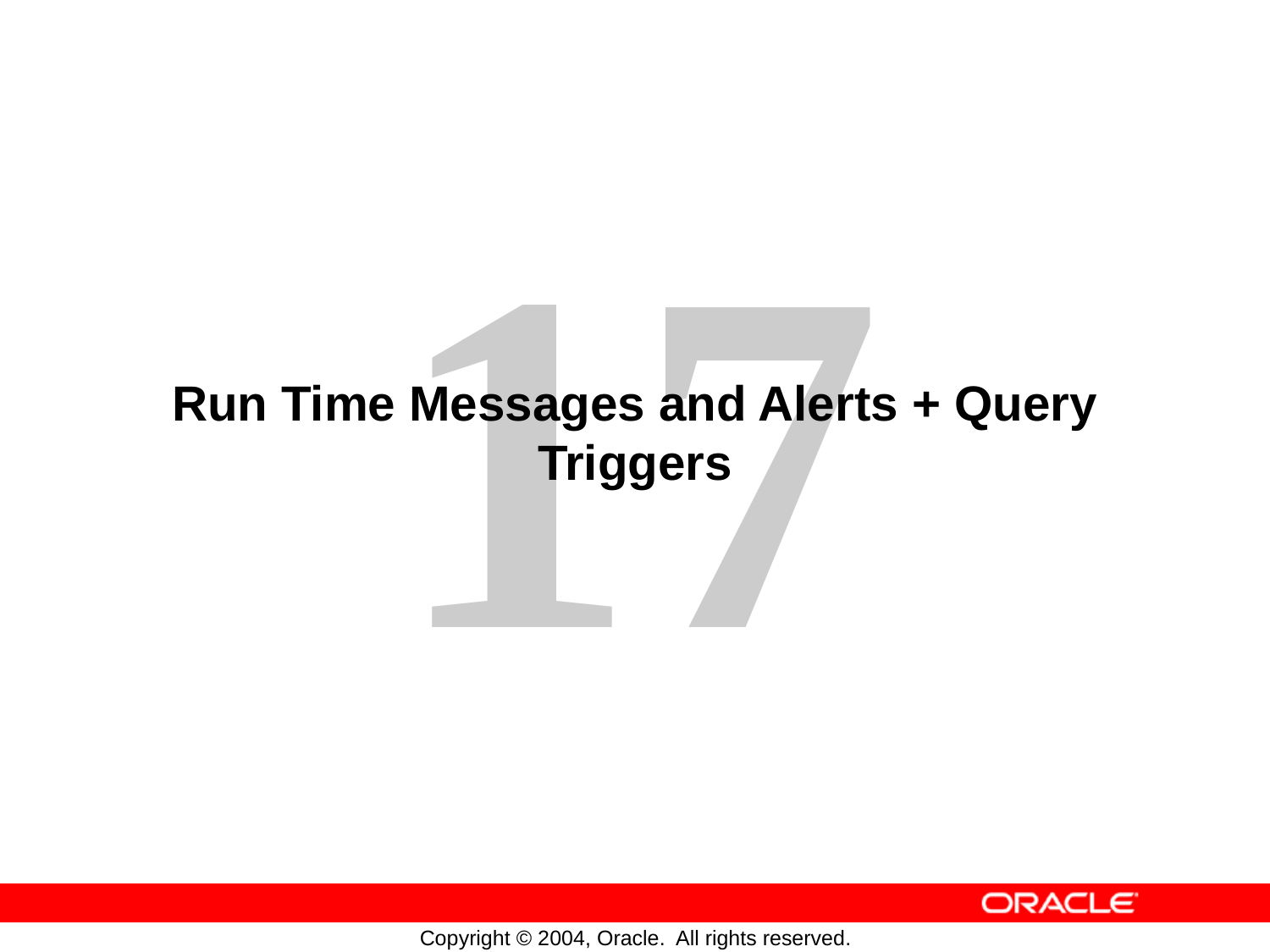

# Run Time Messages and Alerts + Query Triggers